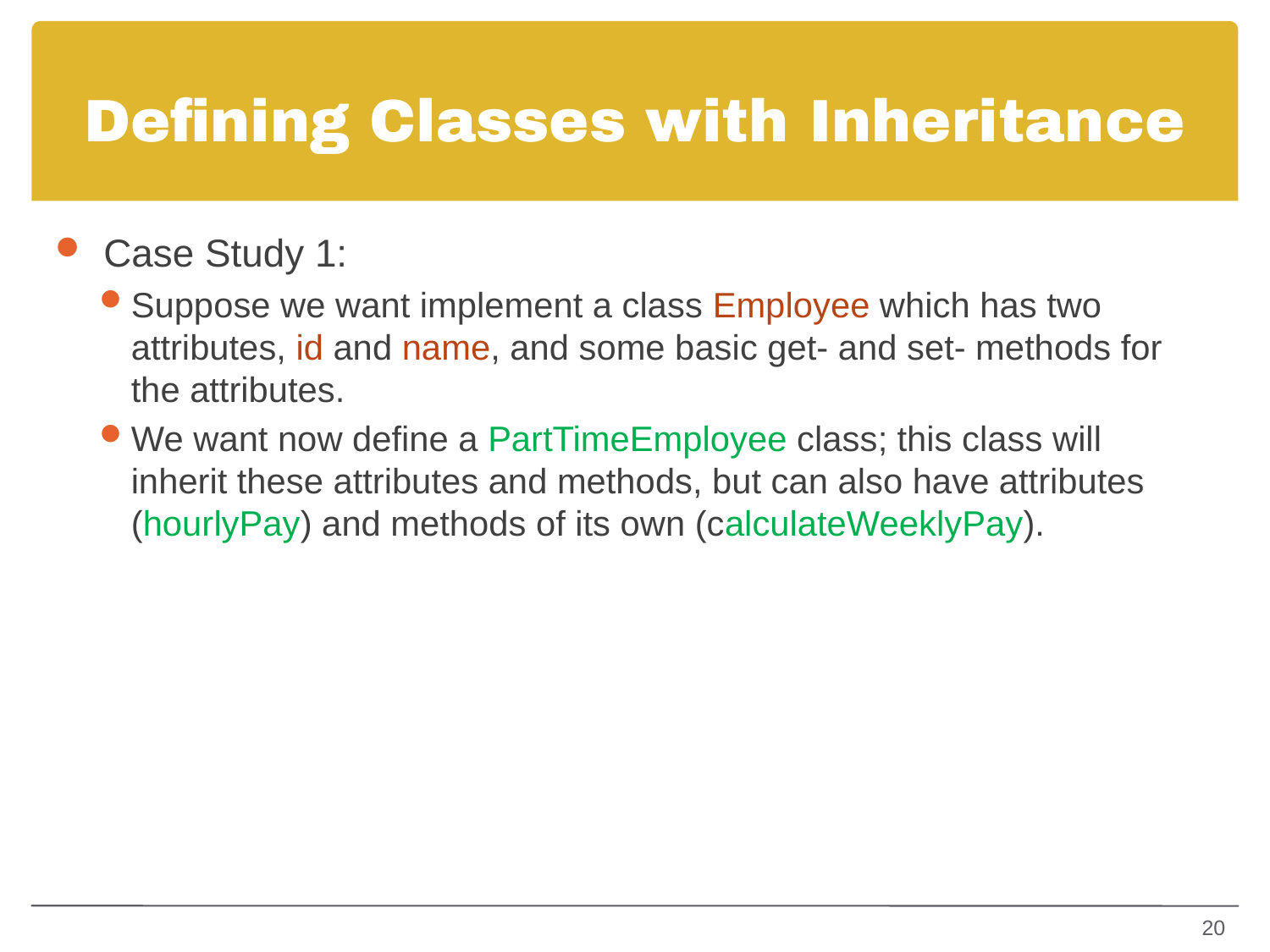

# Defining Classes with Inheritance
 Case Study 1:
Suppose we want implement a class Employee which has two  attributes, id and name, and some basic get- and set- methods for  the attributes.
We want now define a PartTimeEmployee class; this class will  inherit these attributes and methods, but can also have attributes (hourlyPay) and methods of its own (calculateWeeklyPay).
20